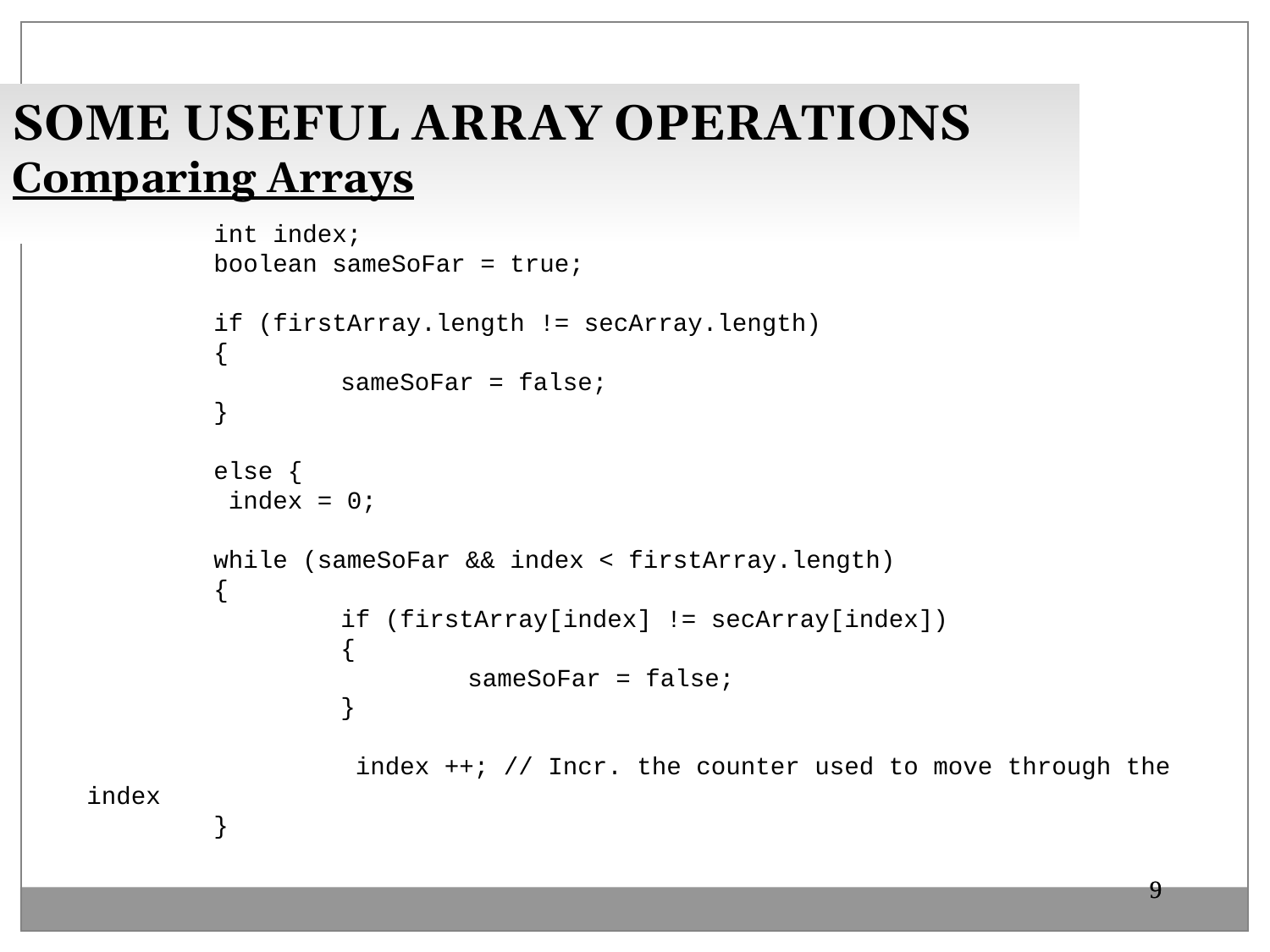

SOME USEFUL ARRAY OPERATIONS
Comparing Arrays
	int index;
	boolean sameSoFar = true;

	if (firstArray.length != secArray.length)
	{
		sameSoFar = false;
	}

	else {
	 index = 0;

	while (sameSoFar && index < firstArray.length)
	{
		if (firstArray[index] != secArray[index])
		{
			sameSoFar = false;
		}

		 index ++; // Incr. the counter used to move through the index
	}

9
9